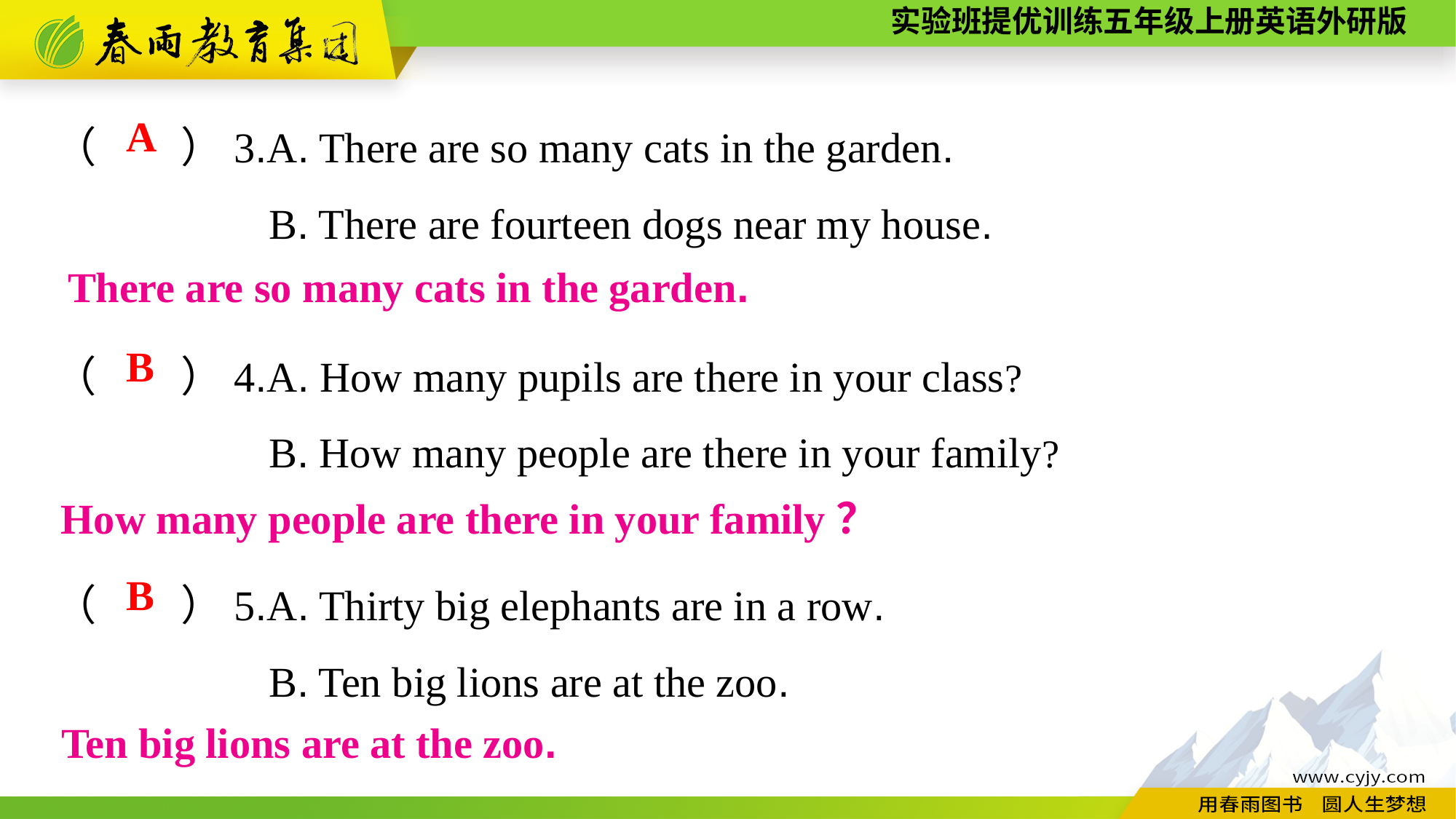

（　　）3.A. There are so many cats in the garden.
B. There are fourteen dogs near my house.

（　　）4.A. How many pupils are there in your class?
B. How many people are there in your family?

（　　）5.A. Thirty big elephants are in a row.
B. Ten big lions are at the zoo.
A
There are so many cats in the garden.
B
How many people are there in your family？
B
Ten big lions are at the zoo.